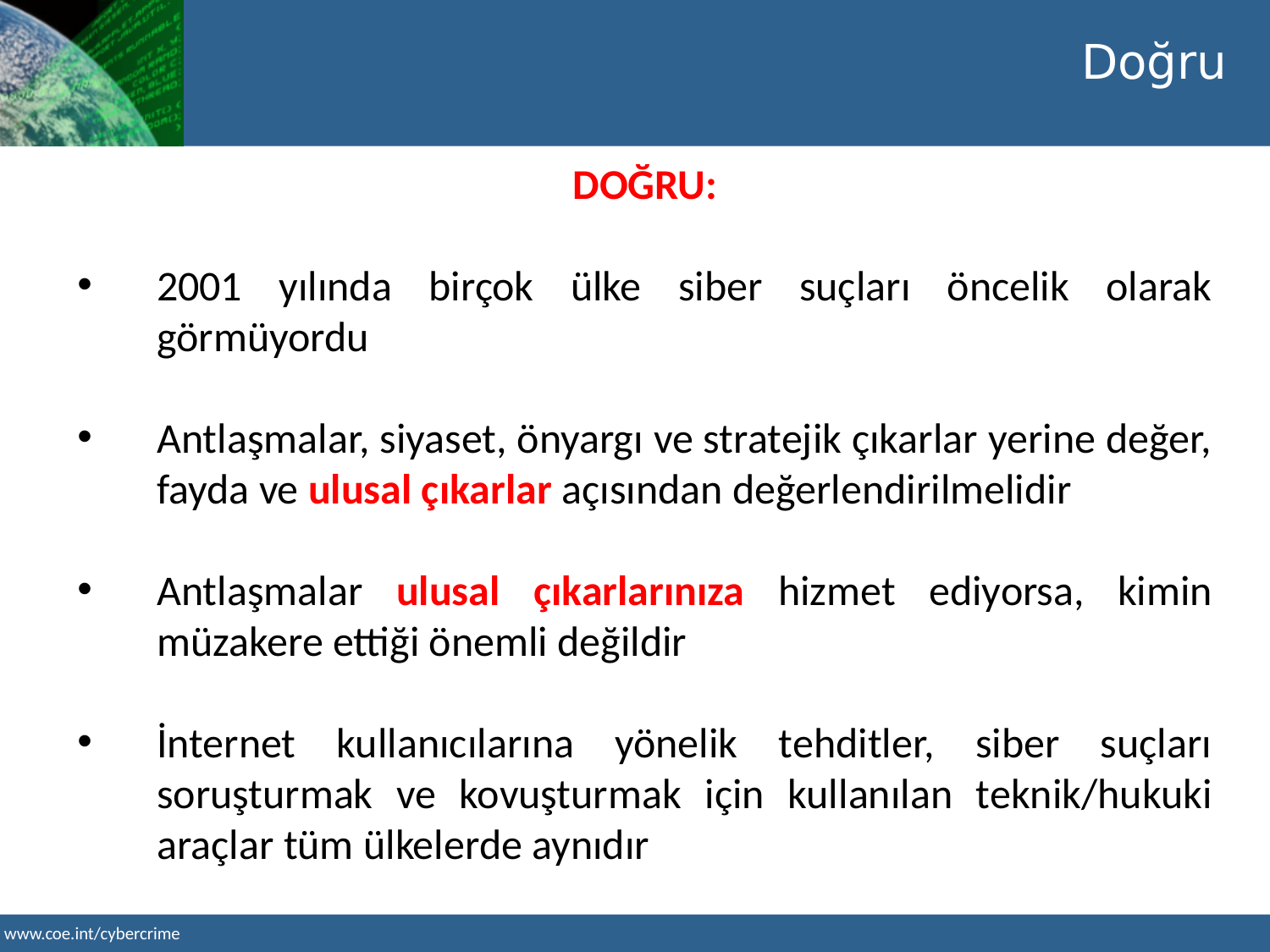

Doğru
DOĞRU:

2001 yılında birçok ülke siber suçları öncelik olarak görmüyordu

Antlaşmalar, siyaset, önyargı ve stratejik çıkarlar yerine değer, fayda ve ulusal çıkarlar açısından değerlendirilmelidir

Antlaşmalar ulusal çıkarlarınıza hizmet ediyorsa, kimin müzakere ettiği önemli değildir

İnternet kullanıcılarına yönelik tehditler, siber suçları soruşturmak ve kovuşturmak için kullanılan teknik/hukuki araçlar tüm ülkelerde aynıdır